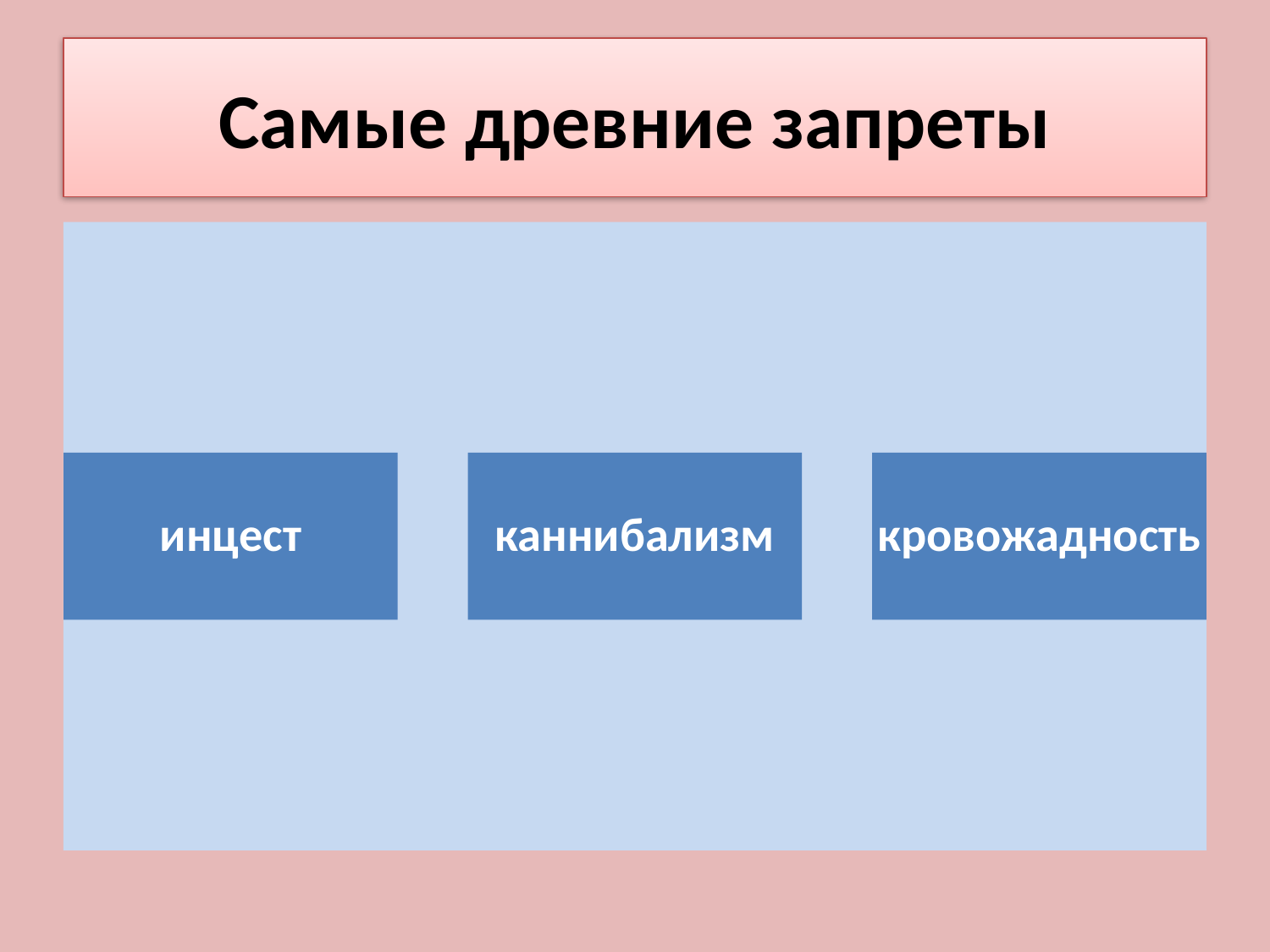

# Самые древние запреты
инцест
каннибализм
кровожадность